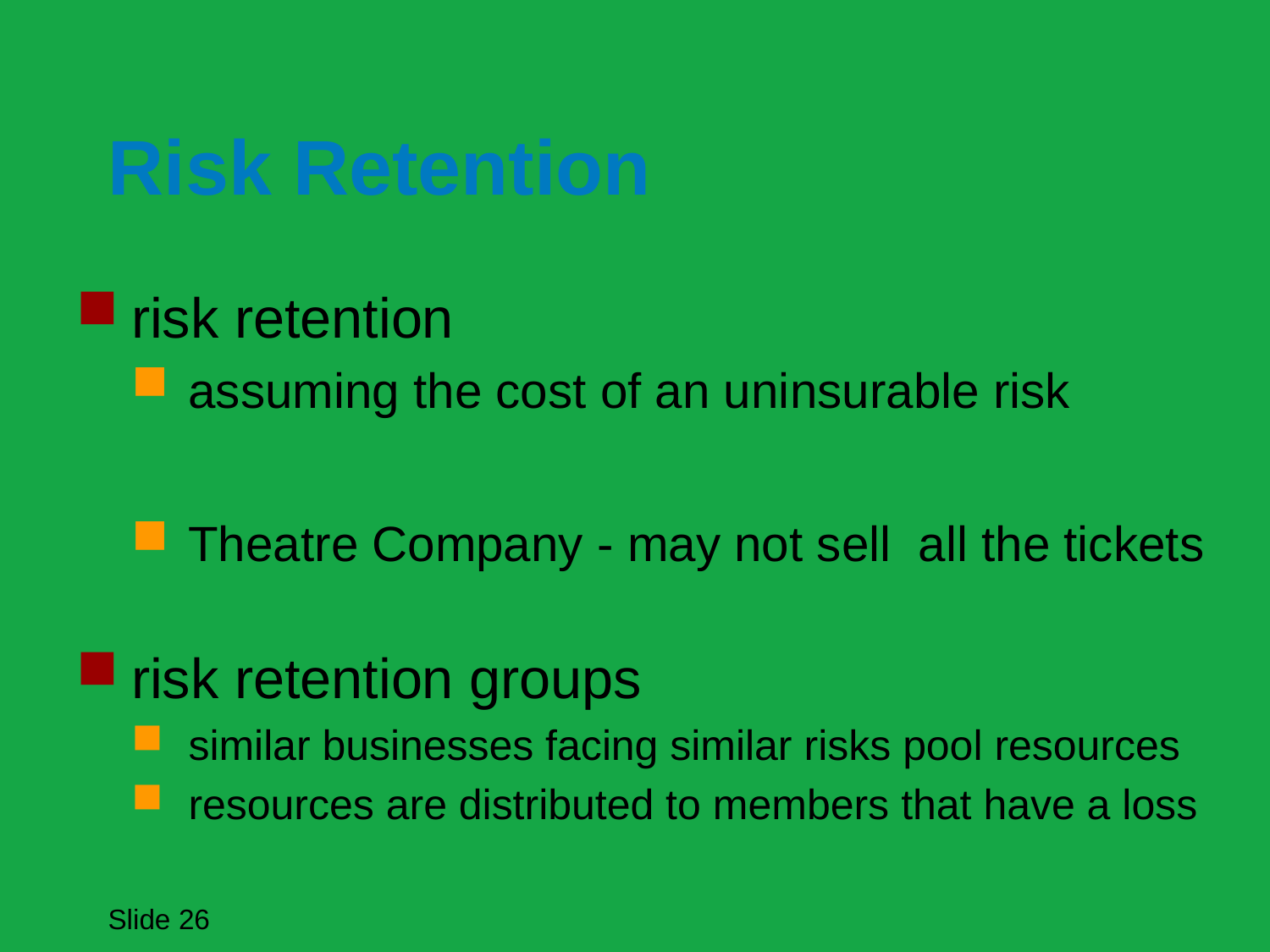

# Risk Retention
risk retention
assuming the cost of an uninsurable risk

Theatre Company - may not sell  all the tickets
risk retention groups
similar businesses facing similar risks pool resources
resources are distributed to members that have a loss
Slide 26